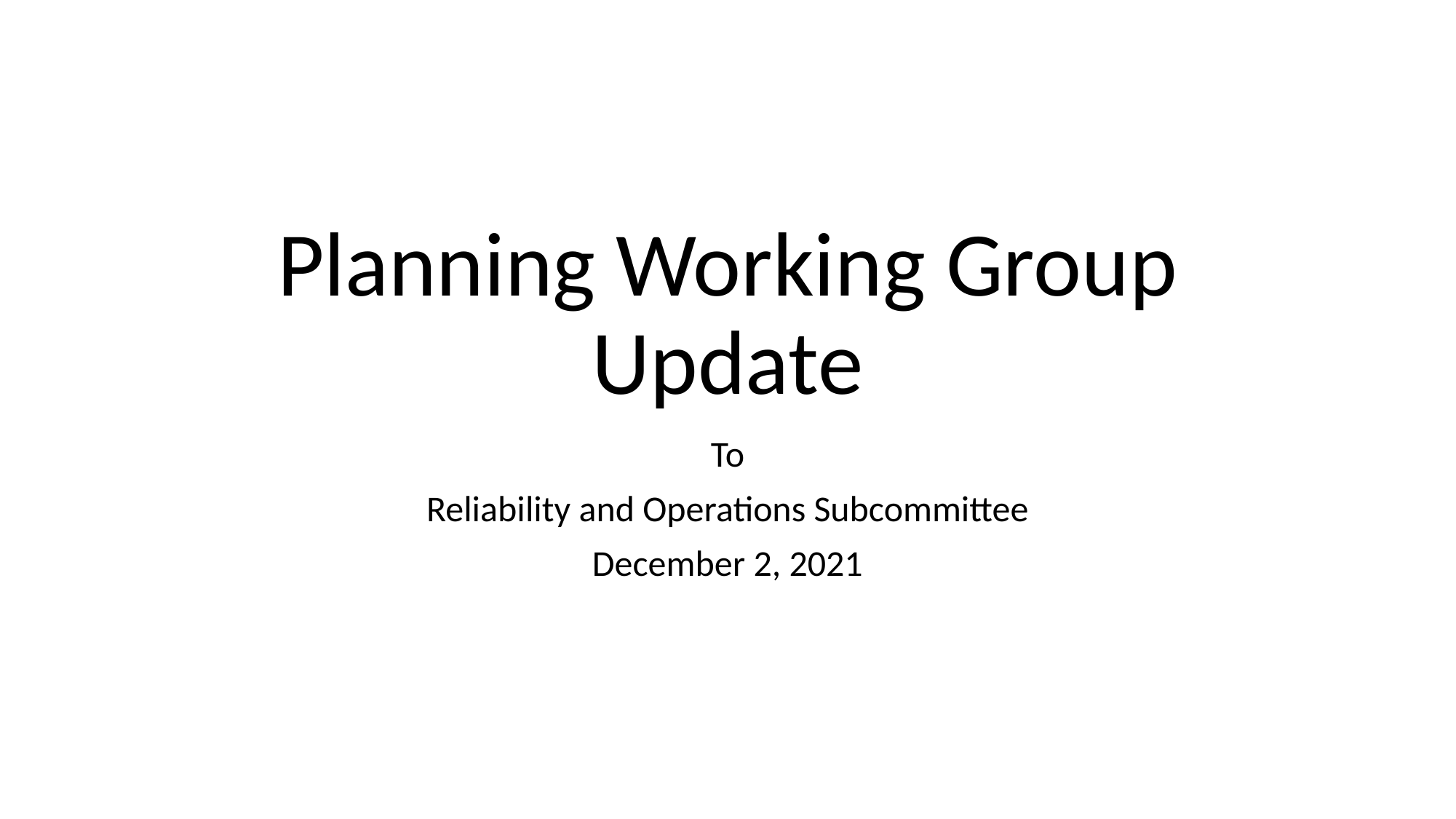

# Planning Working Group Update
To
Reliability and Operations Subcommittee
December 2, 2021